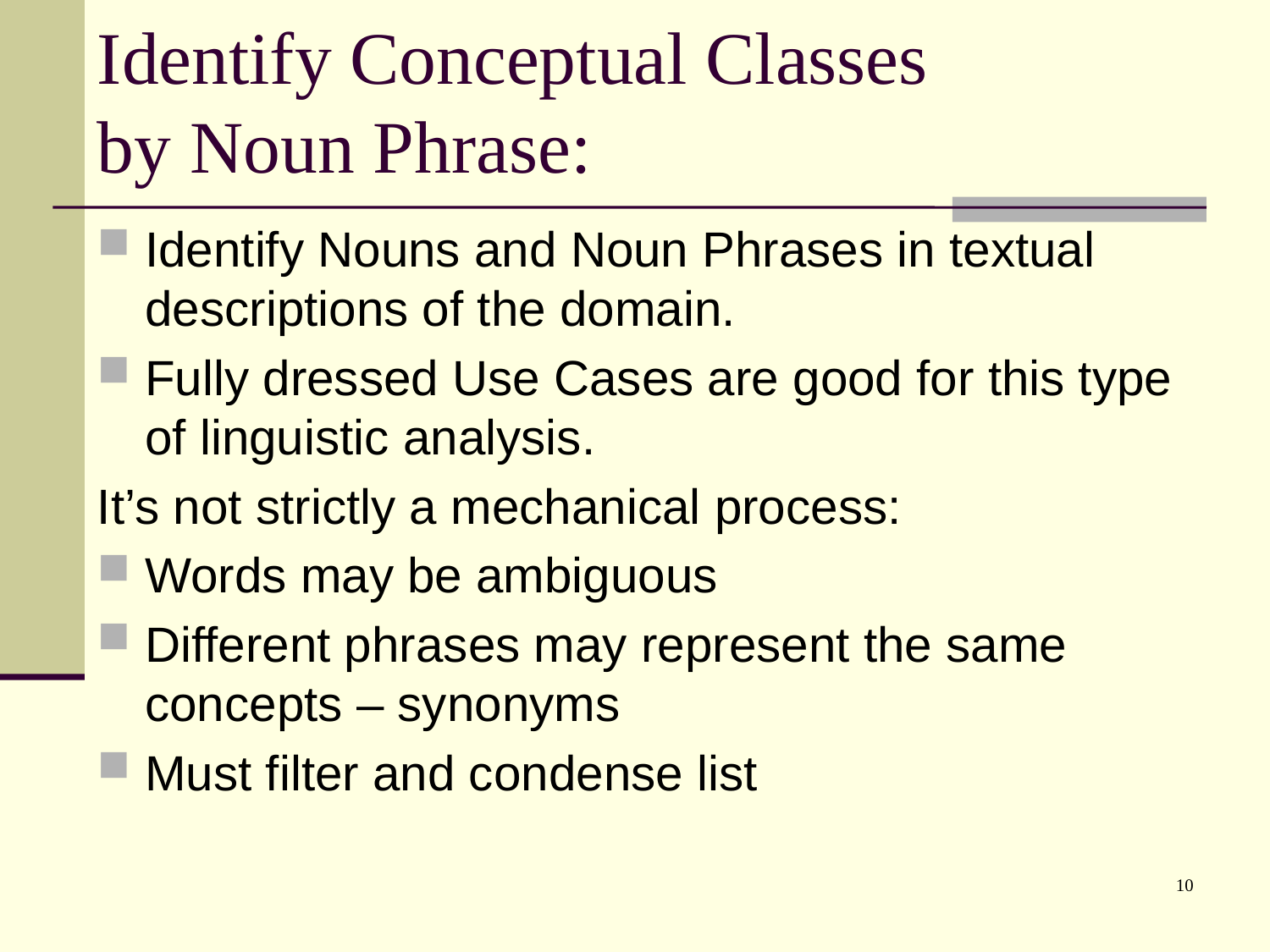

# Identify Conceptual Classes by Noun Phrase:
Identify Nouns and Noun Phrases in textual descriptions of the domain.
Fully dressed Use Cases are good for this type of linguistic analysis.
It’s not strictly a mechanical process:
Words may be ambiguous
Different phrases may represent the same concepts – synonyms
Must filter and condense list
10